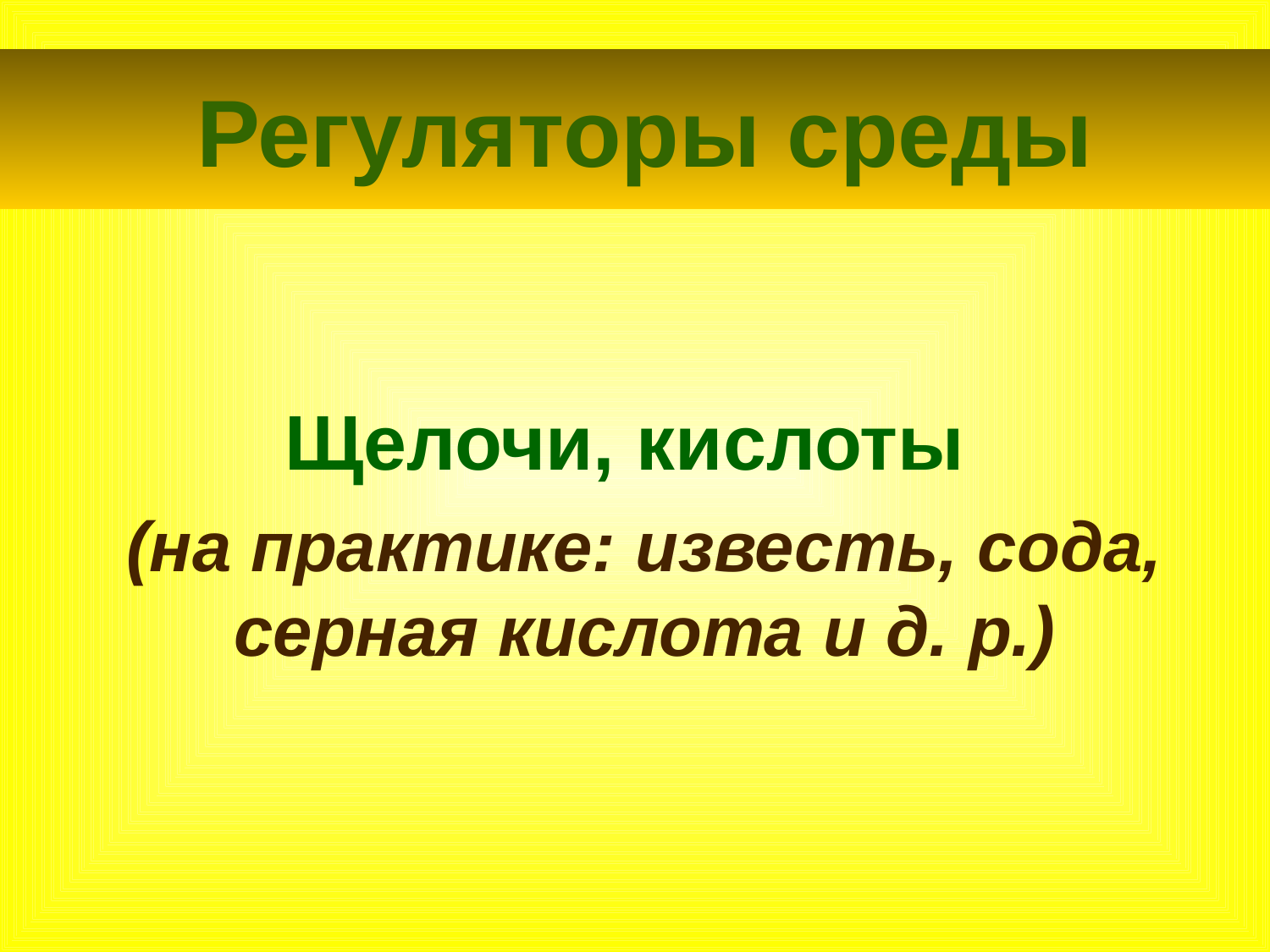

# Регуляторы среды

Щелочи, кислоты
(на практике: известь, сода, серная кислота и д. р.)